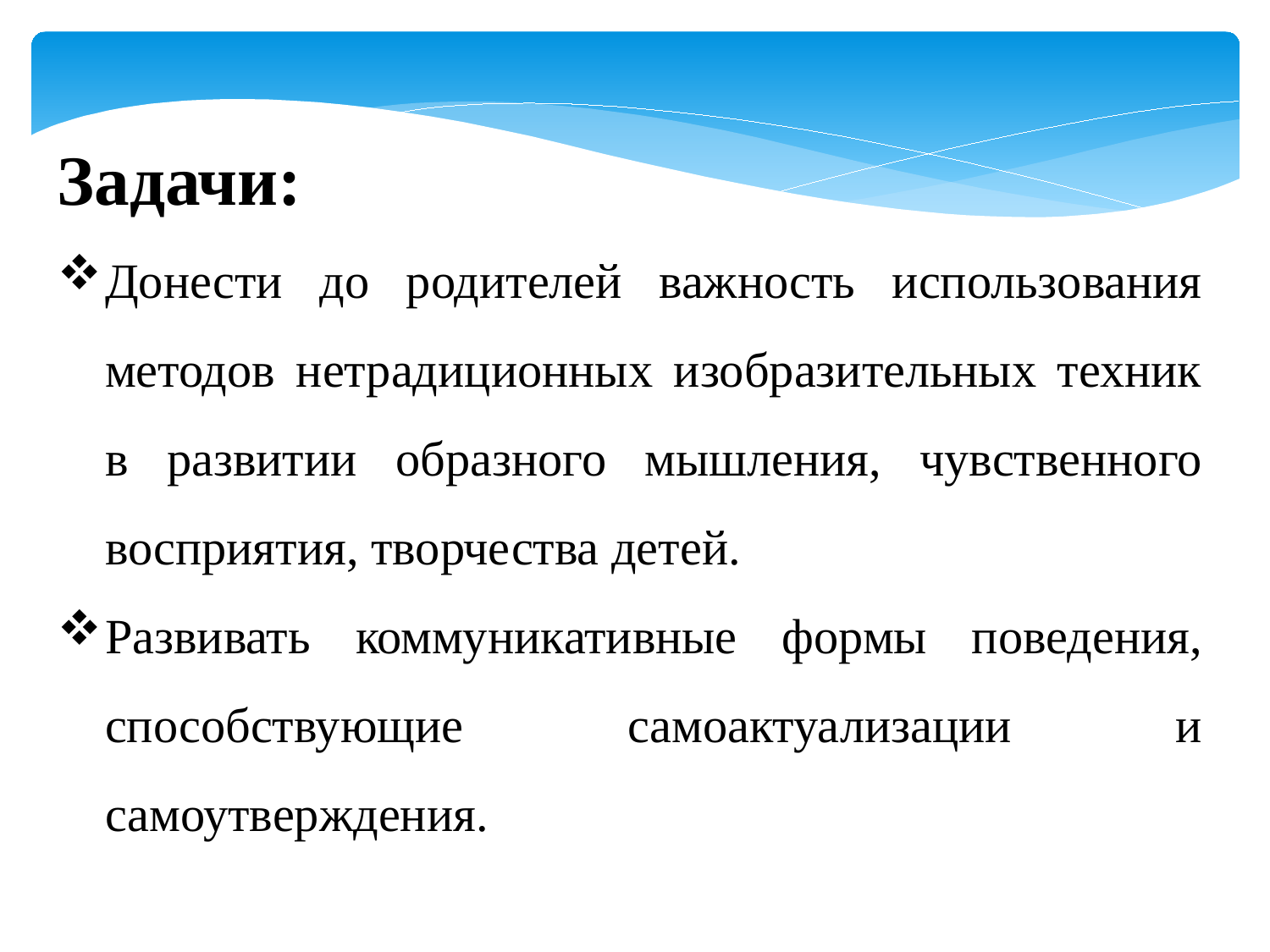

Задачи:
Донести до родителей важность использования методов нетрадиционных изобразительных техник в развитии образного мышления, чувственного восприятия, творчества детей.
Развивать коммуникативные формы поведения, способствующие самоактуализации и самоутверждения.